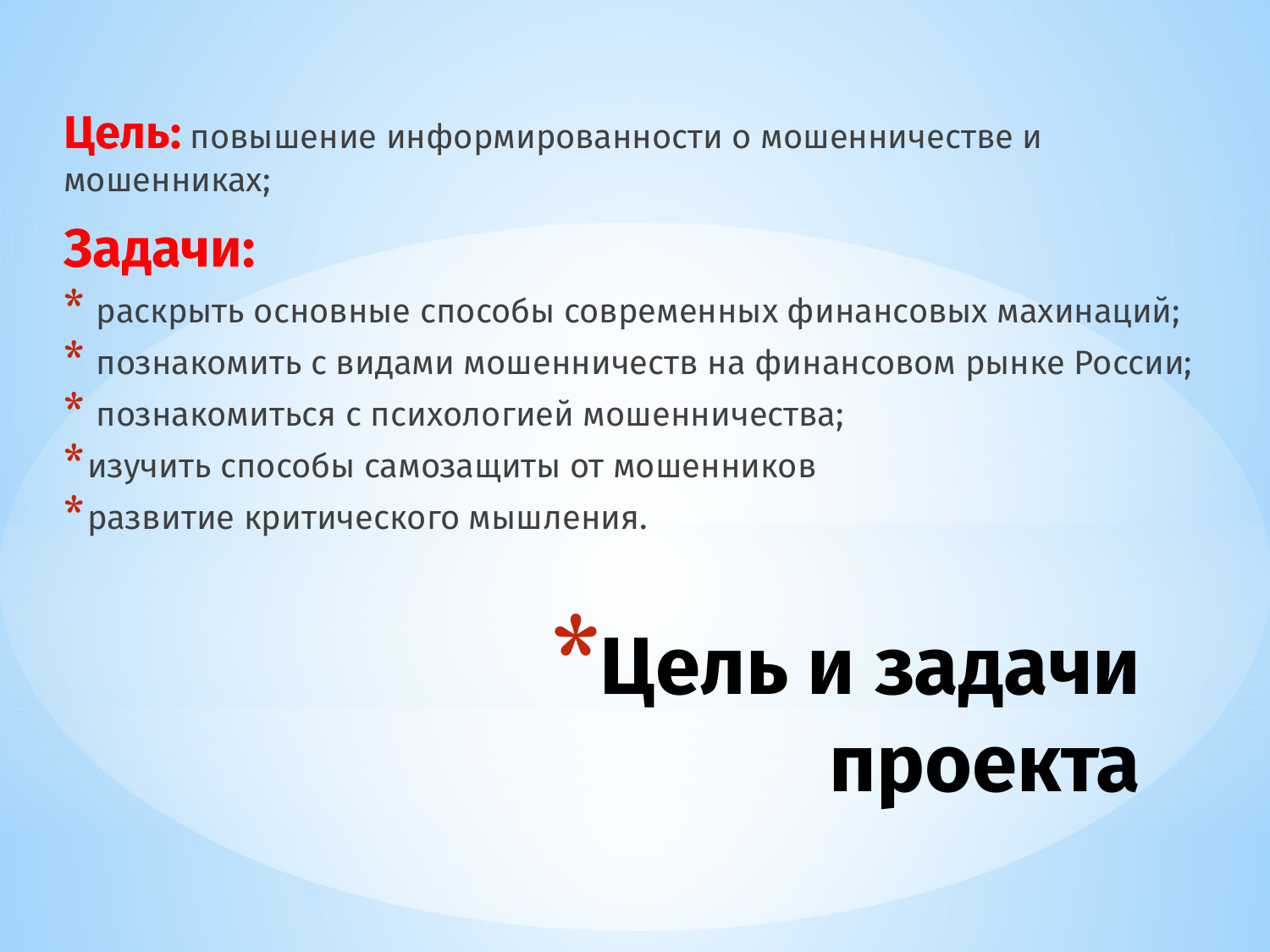

Цель: повышение информированности о мошенничестве и мошенниках;
Задачи:
 раскрыть основные способы современных финансовых махинаций;
 познакомить с видами мошенничеств на финансовом рынке России;
 познакомиться с психологией мошенничества;
изучить способы самозащиты от мошенников
развитие критического мышления.

# Цель и задачи проекта